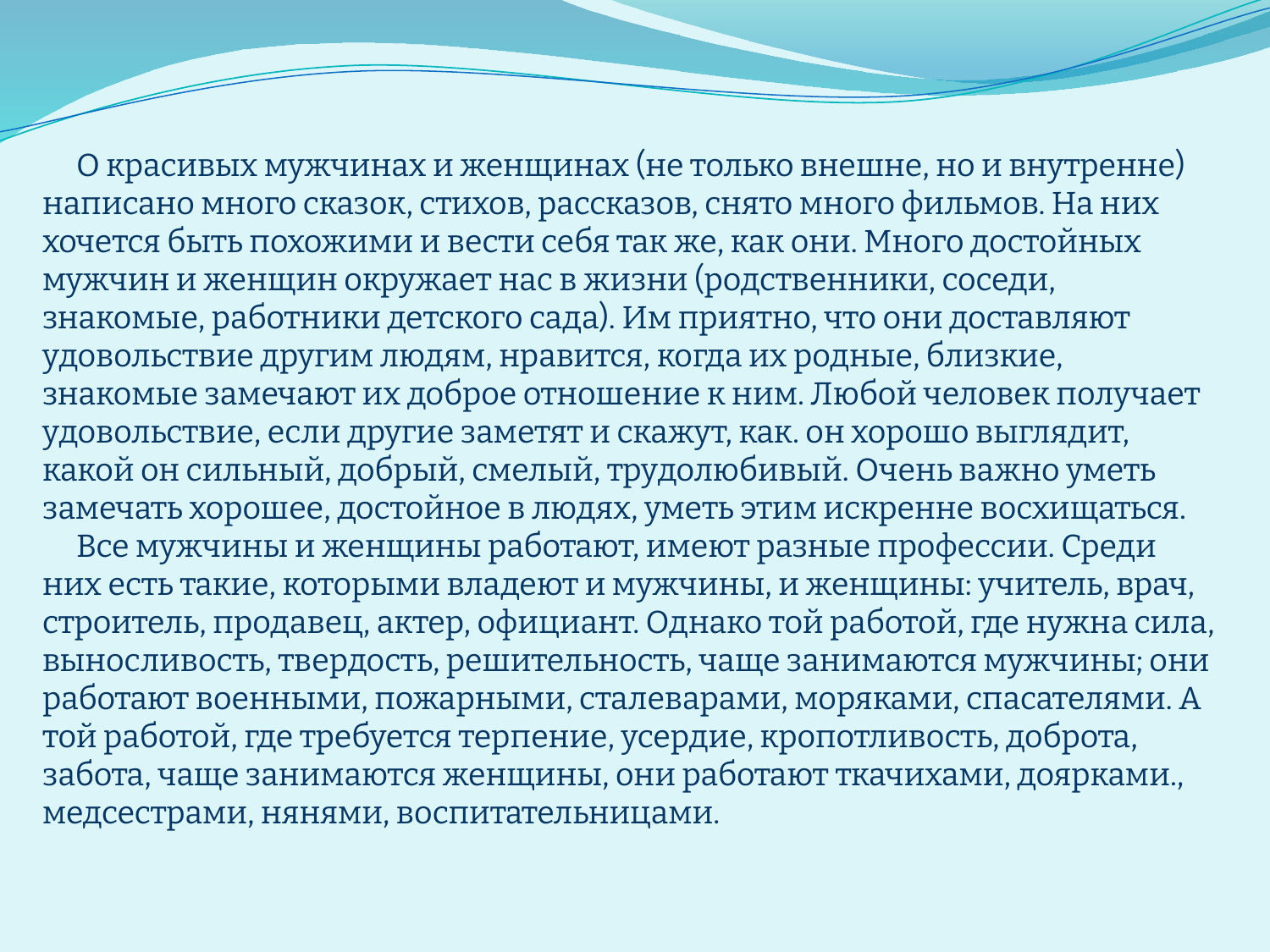

О красивых мужчинах и женщинах (не только внешне, но и внутренне) написано много сказок, стихов, рассказов, снято много фильмов. На них хочется быть похожими и вести себя так же, как они. Много достойных мужчин и женщин окружает нас в жизни (родственники, соседи, знакомые, работники детского сада). Им приятно, что они доставляют удовольствие другим людям, нравится, когда их родные, близкие, знакомые замечают их доброе отношение к ним. Любой человек получает удовольствие, если другие заметят и скажут, как. он хорошо выглядит, какой он сильный, добрый, смелый, трудолюбивый. Очень важно уметь замечать хорошее, достойное в людях, уметь этим искренне восхищаться.
Все мужчины и женщины работают, имеют разные профессии. Среди них есть такие, которыми владеют и мужчины, и женщины: учитель, врач, строитель, продавец, актер, официант. Однако той работой, где нужна сила, выносливость, твердость, решительность, чаще занимаются мужчины; они работают военными, пожарными, сталеварами, моряками, спасателями. А той работой, где требуется терпение, усердие, кропотливость, доброта, забота, чаще занимаются женщины, они работают ткачихами, доярками., медсестрами, нянями, воспитательницами.